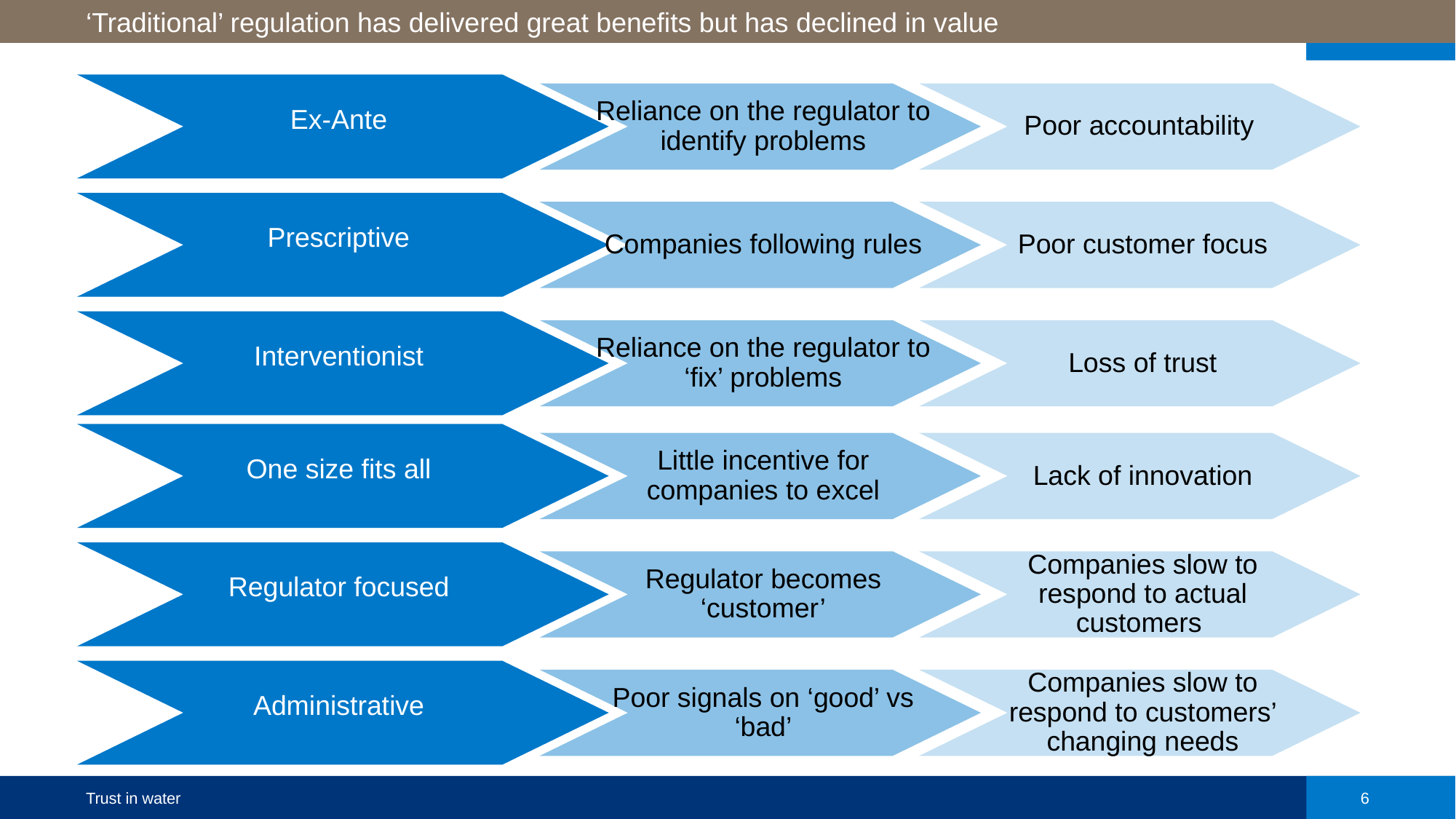

‘Traditional’ regulation has delivered great benefits but has declined in value

Reliance on the regulator to identify problems
Poor accountability
Ex-Ante

Companies following rules
Poor customer focus
Prescriptive

Reliance on the regulator to ‘fix’ problems
Loss of trust
Interventionist

Little incentive for companies to excel
Lack of innovation
One size fits all

Regulator becomes ‘customer’
Companies slow to respond to actual customers
Regulator focused

Poor signals on ‘good’ vs ‘bad’
Companies slow to respond to customers’ changing needs
Administrative